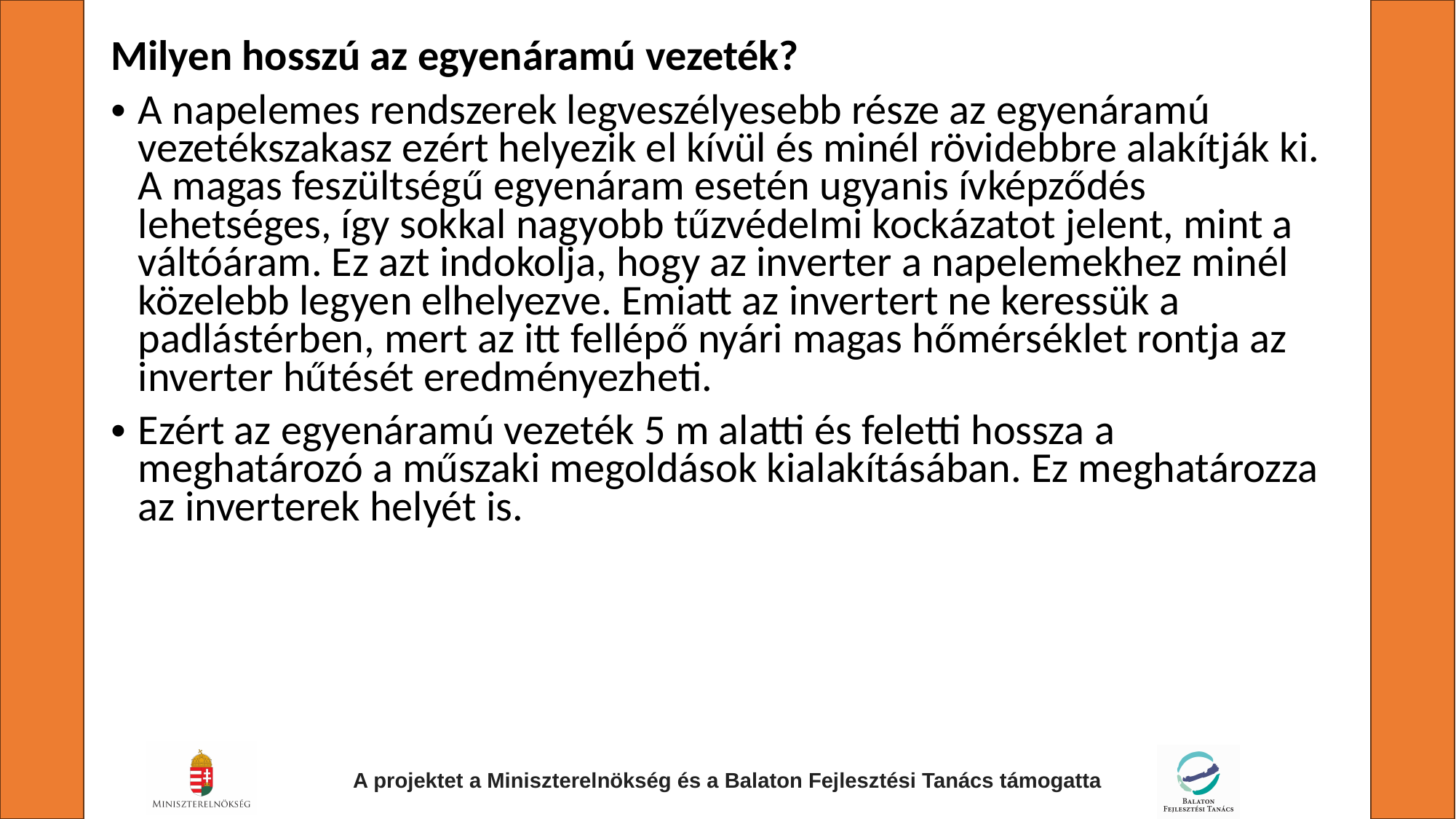

Milyen hosszú az egyenáramú vezeték?
A napelemes rendszerek legveszélyesebb része az egyenáramú vezetékszakasz ezért helyezik el kívül és minél rövidebbre alakítják ki. A magas feszültségű egyenáram esetén ugyanis ívképződés lehetséges, így sokkal nagyobb tűzvédelmi kockázatot jelent, mint a váltóáram. Ez azt indokolja, hogy az inverter a napelemekhez minél közelebb legyen elhelyezve. Emiatt az invertert ne keressük a padlástérben, mert az itt fellépő nyári magas hőmérséklet rontja az inverter hűtését eredményezheti.
Ezért az egyenáramú vezeték 5 m alatti és feletti hossza a meghatározó a műszaki megoldások kialakításában. Ez meghatározza az inverterek helyét is.